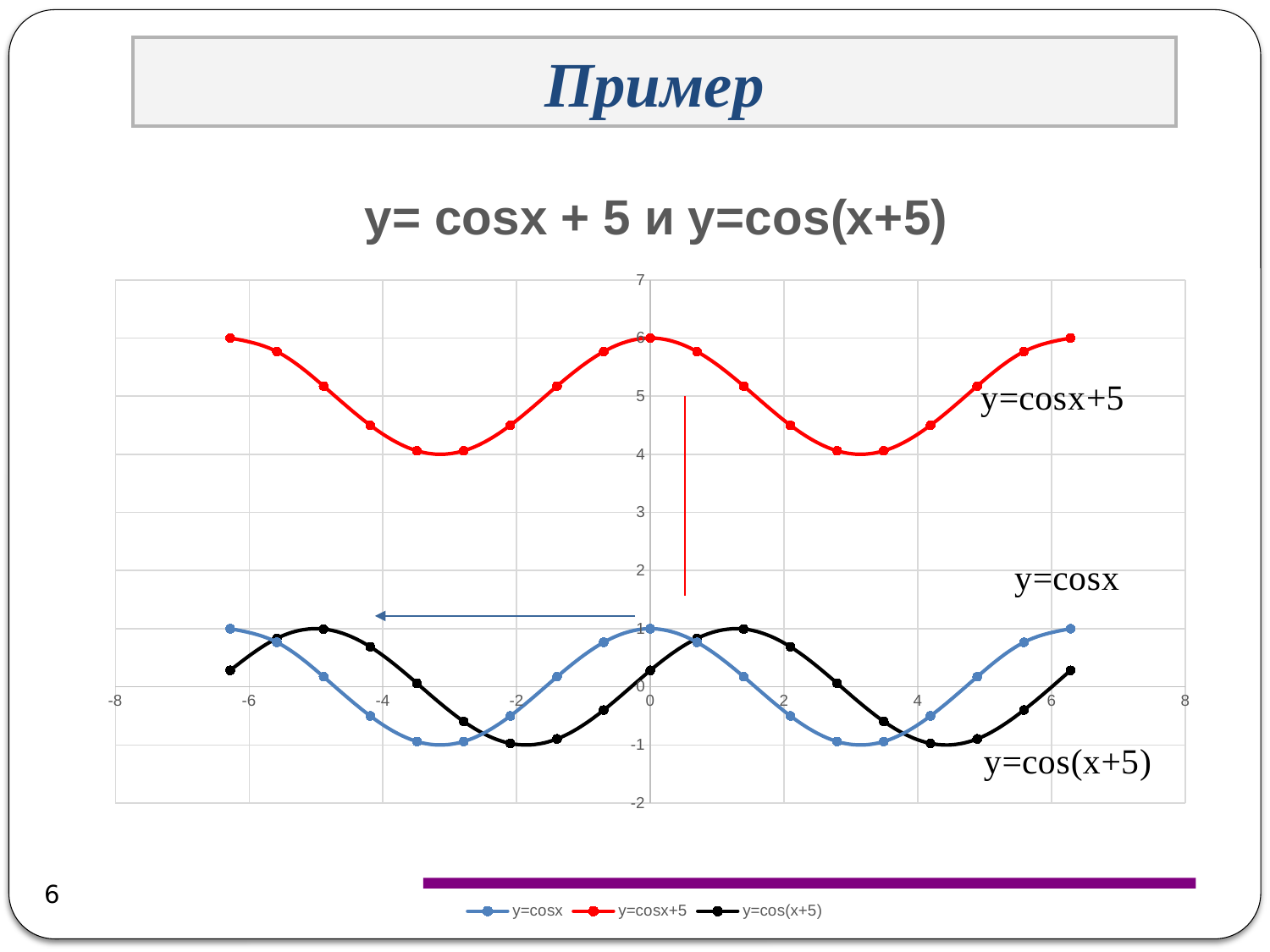

Пример

### Chart: y= cosx + 5 и y=cos(x+5)

| Category | y=cosx | y=cosx+5 | y=cos(x+5) |
|---|---|---|---|
6